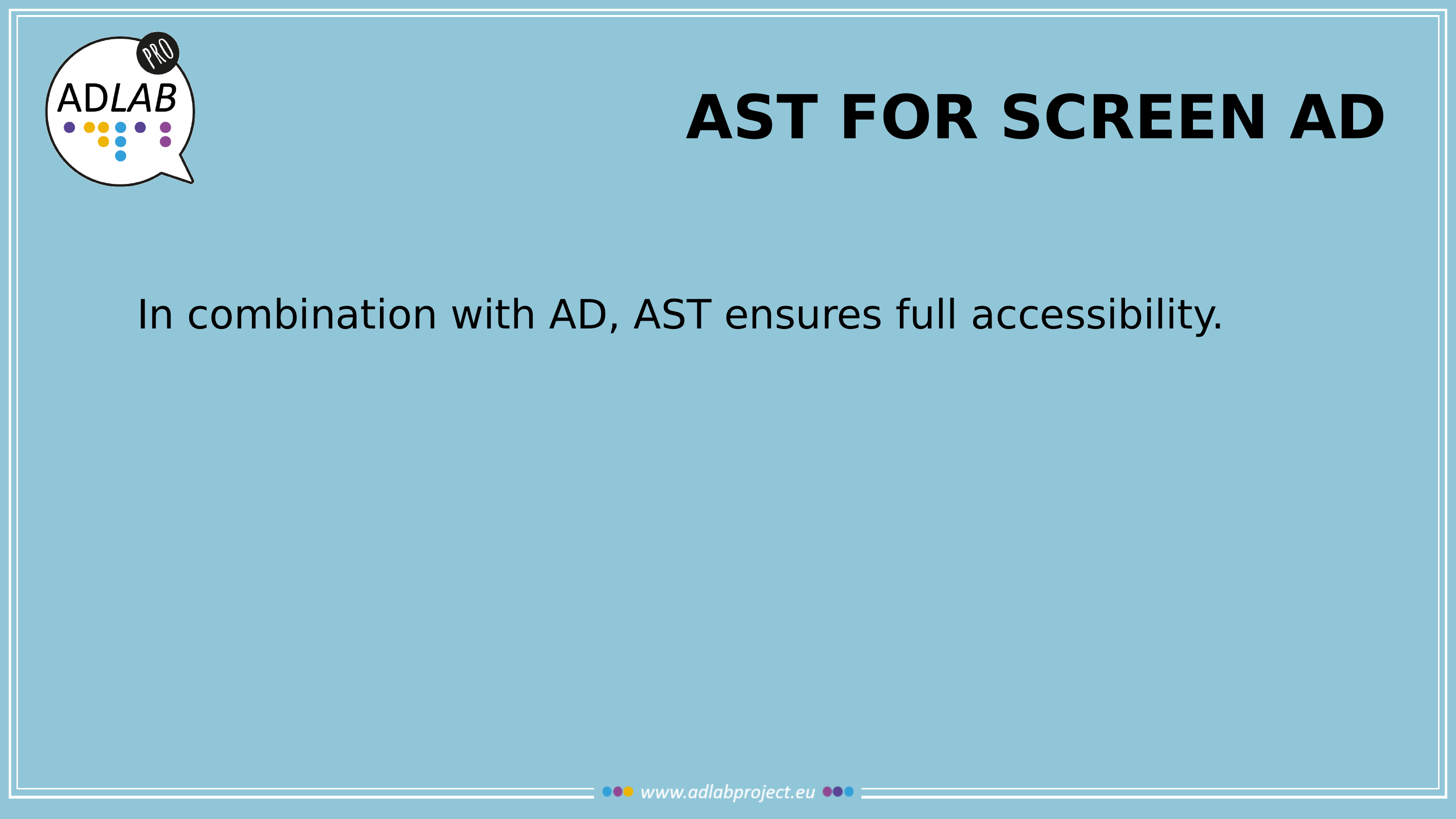

# AST FOR SCREEN AD
In combination with AD, AST ensures full accessibility.